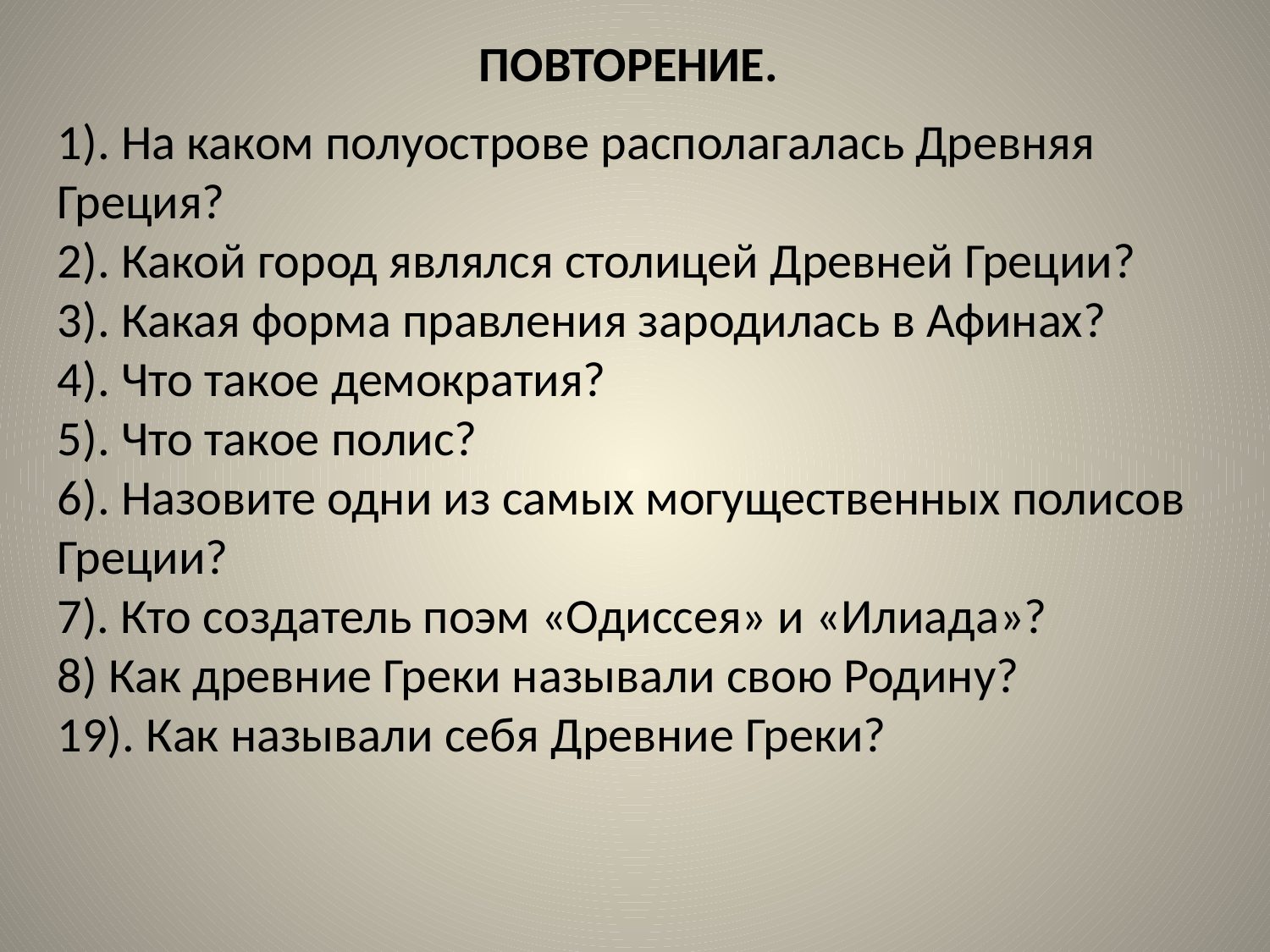

ПОВТОРЕНИЕ.
1). На каком полуострове располагалась Древняя Греция?
2). Какой город являлся столицей Древней Греции?
3). Какая форма правления зародилась в Афинах?
4). Что такое демократия?
5). Что такое полис?
6). Назовите одни из самых могущественных полисов Греции?
7). Кто создатель поэм «Одиссея» и «Илиада»?
8) Как древние Греки называли свою Родину?
19). Как называли себя Древние Греки?